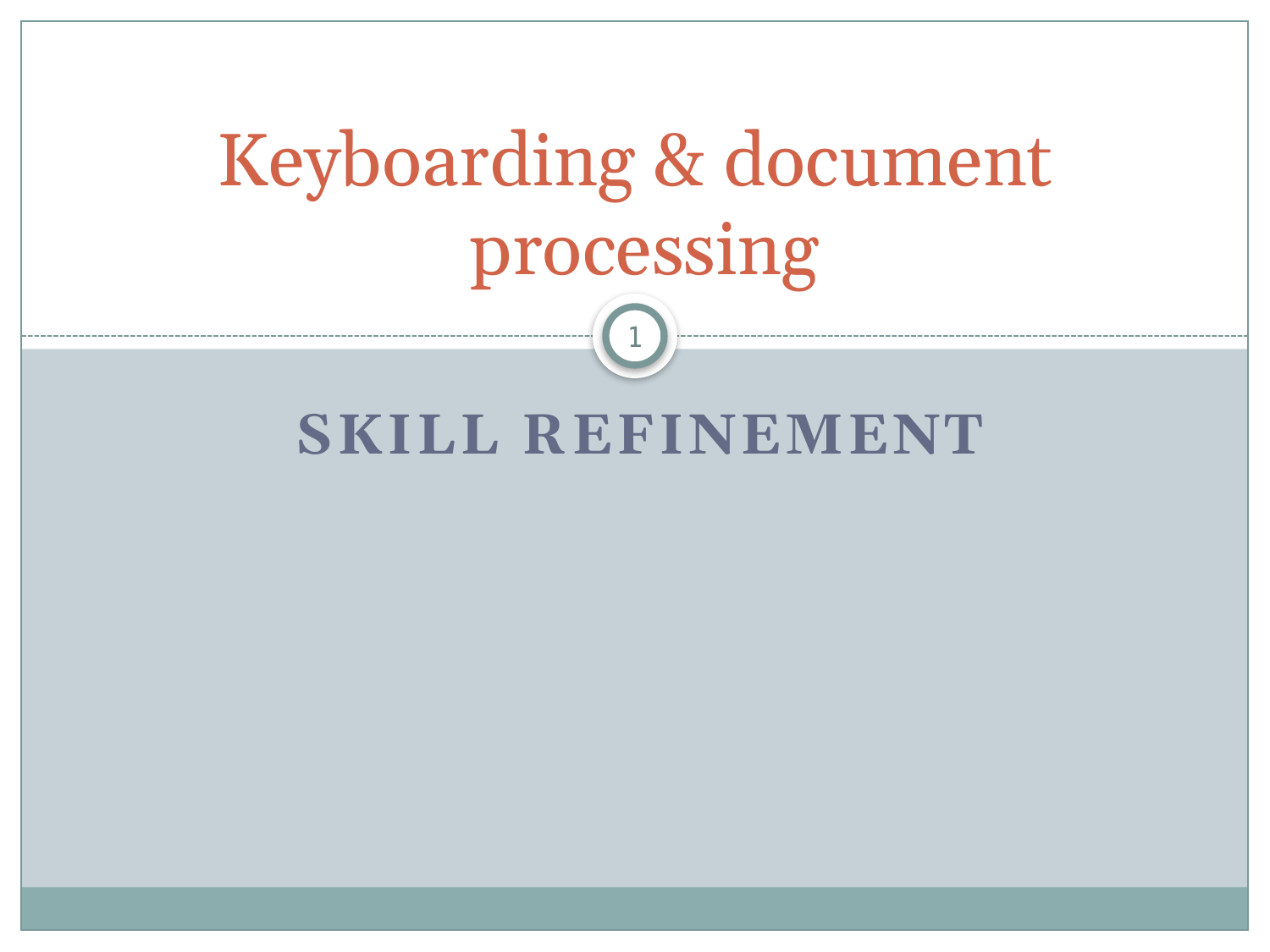

# Keyboarding & document processing
1
Skill refinement